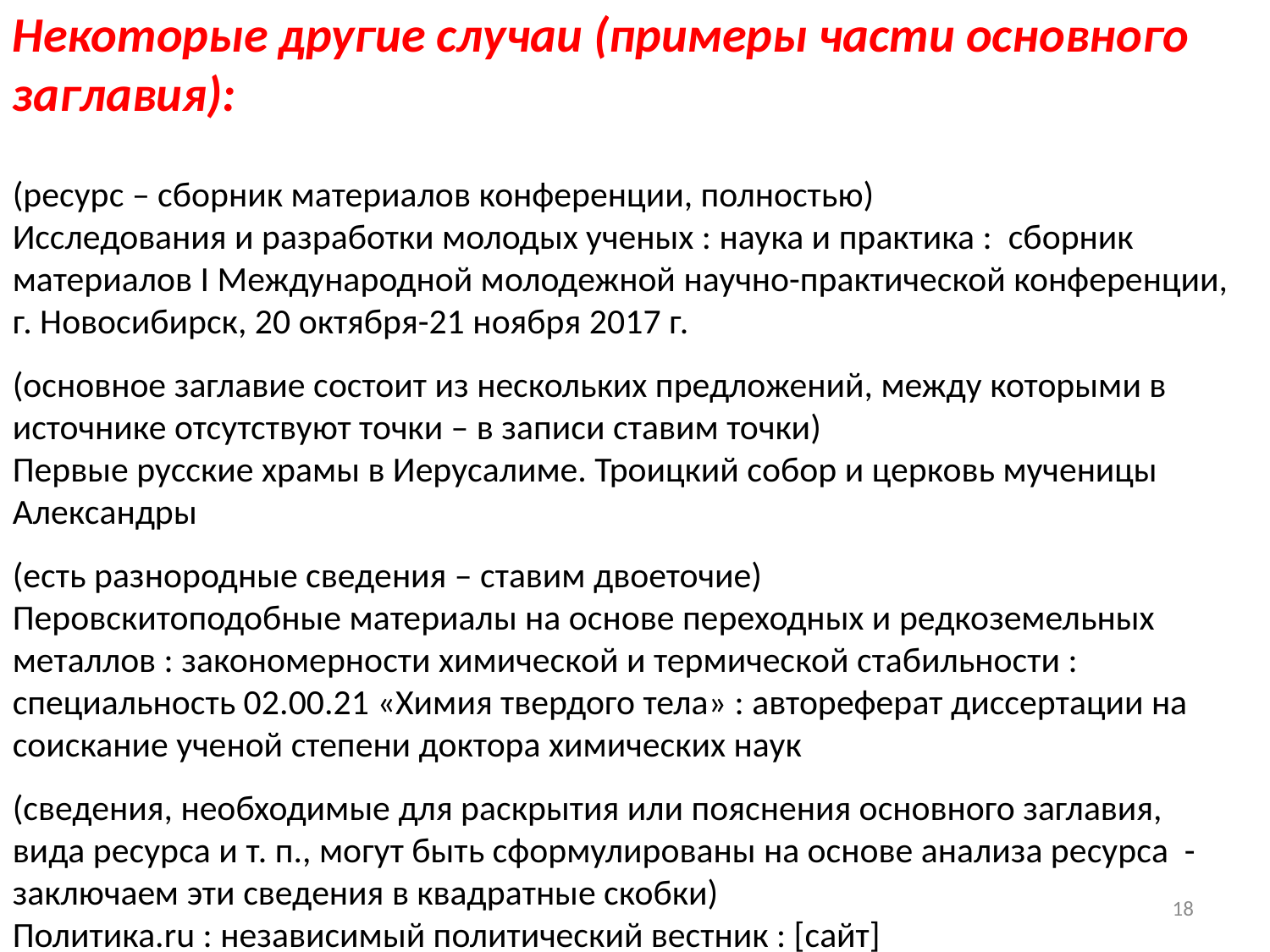

Некоторые другие случаи (примеры части основного заглавия):

(ресурс – сборник материалов конференции, полностью)
Исследования и разработки молодых ученых : наука и практика :  сборник материалов I Международной молодежной научно-практической конференции, г. Новосибирск, 20 октября-21 ноября 2017 г.
(основное заглавие состоит из нескольких предложений, между которыми в источнике отсутствуют точки – в записи ставим точки)
Первые русские храмы в Иерусалиме. Троицкий собор и церковь мученицы Александры
(есть разнородные сведения – ставим двоеточие)
Перовскитоподобные материалы на основе переходных и редкоземельных металлов : закономерности химической и термической стабильности : специальность 02.00.21 «Химия твердого тела» : автореферат диссертации на соискание ученой степени доктора химических наук
(сведения, необходимые для раскрытия или пояснения основного заглавия, вида ресурса и т. п., могут быть сформулированы на основе анализа ресурса  - заключаем эти сведения в квадратные скобки)
Политика.ru : независимый политический вестник : [сайт]
18